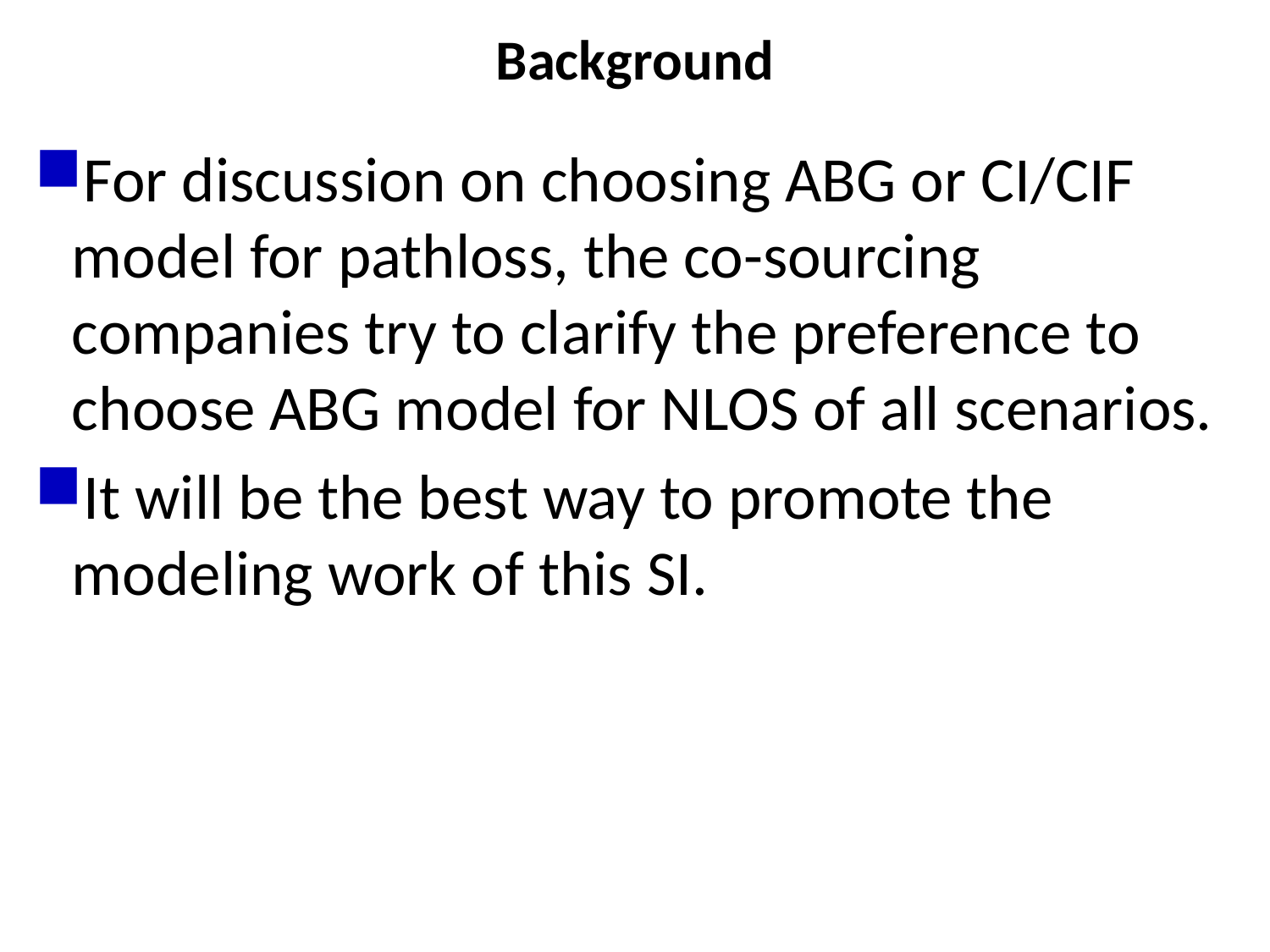

# Background
For discussion on choosing ABG or CI/CIF model for pathloss, the co-sourcing companies try to clarify the preference to choose ABG model for NLOS of all scenarios.
It will be the best way to promote the modeling work of this SI.